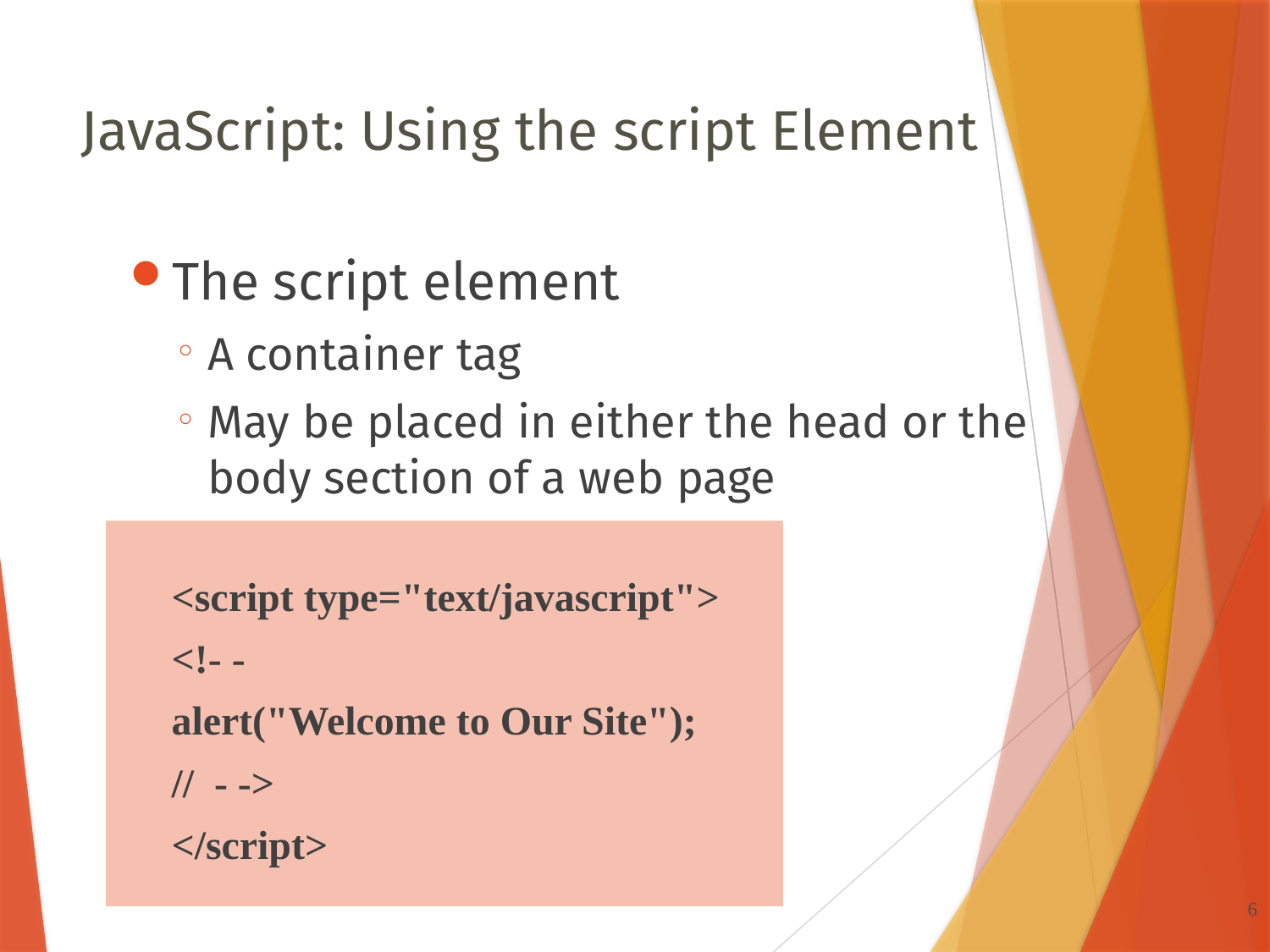

# JavaScript: Using the script Element
The script element
A container tag
May be placed in either the head or the body section of a web page
<script type="text/javascript">
<!- -
alert("Welcome to Our Site");
//  - ->
</script>

6